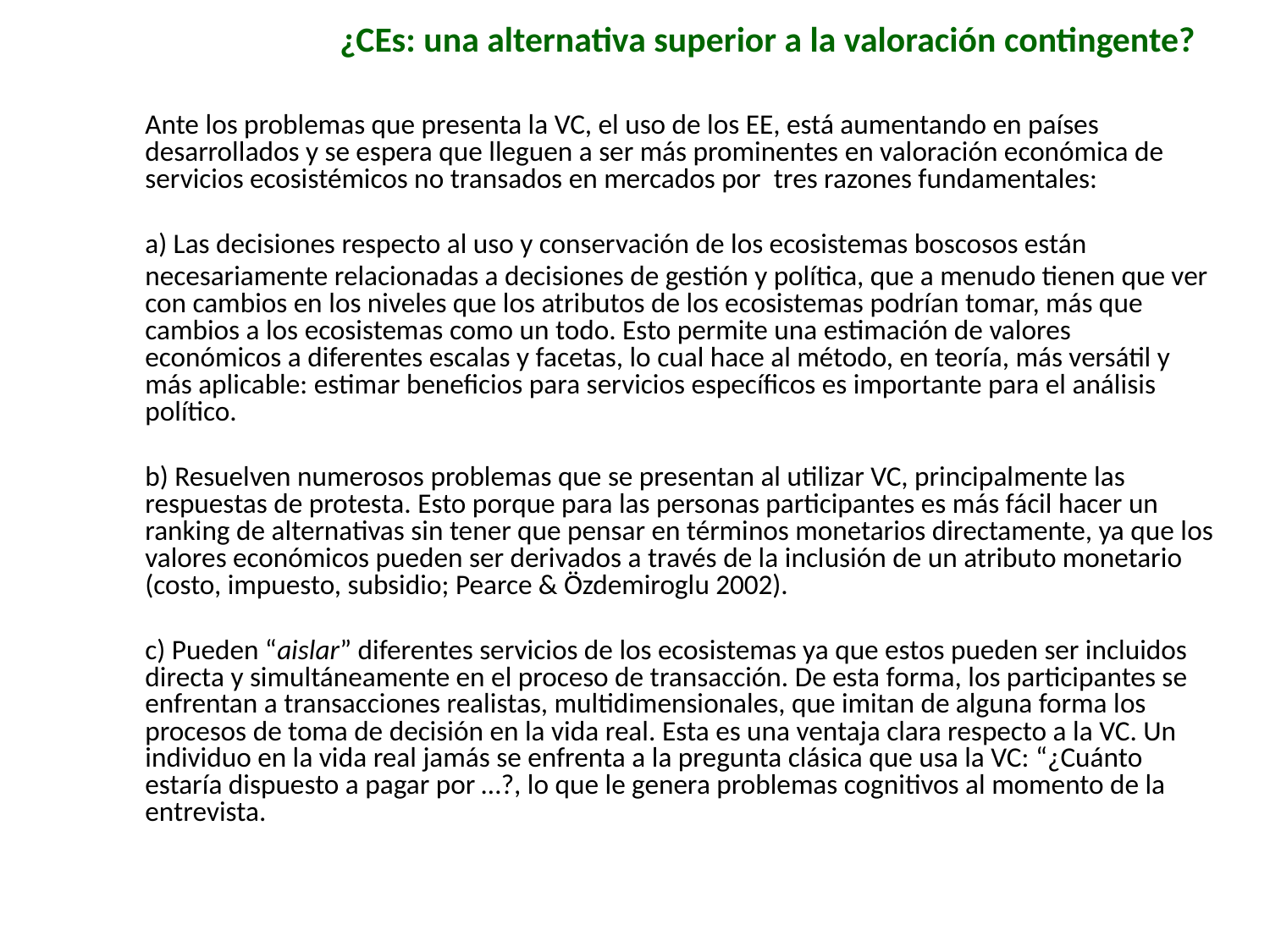

# ¿CEs: una alternativa superior a la valoración contingente?
	Ante los problemas que presenta la VC, el uso de los EE, está aumentando en países desarrollados y se espera que lleguen a ser más prominentes en valoración económica de servicios ecosistémicos no transados en mercados por  tres razones fundamentales:

	a) Las decisiones respecto al uso y conservación de los ecosistemas boscosos están
	necesariamente relacionadas a decisiones de gestión y política, que a menudo tienen que ver con cambios en los niveles que los atributos de los ecosistemas podrían tomar, más que cambios a los ecosistemas como un todo. Esto permite una estimación de valores económicos a diferentes escalas y facetas, lo cual hace al método, en teoría, más versátil y más aplicable: estimar beneficios para servicios específicos es importante para el análisis político.

	b) Resuelven numerosos problemas que se presentan al utilizar VC, principalmente las respuestas de protesta. Esto porque para las personas participantes es más fácil hacer un ranking de alternativas sin tener que pensar en términos monetarios directamente, ya que los valores económicos pueden ser derivados a través de la inclusión de un atributo monetario (costo, impuesto, subsidio; Pearce & Özdemiroglu 2002).

	c) Pueden “aislar” diferentes servicios de los ecosistemas ya que estos pueden ser incluidos directa y simultáneamente en el proceso de transacción. De esta forma, los participantes se enfrentan a transacciones realistas, multidimensionales, que imitan de alguna forma los procesos de toma de decisión en la vida real. Esta es una ventaja clara respecto a la VC. Un individuo en la vida real jamás se enfrenta a la pregunta clásica que usa la VC: “¿Cuánto estaría dispuesto a pagar por …?, lo que le genera problemas cognitivos al momento de la entrevista.